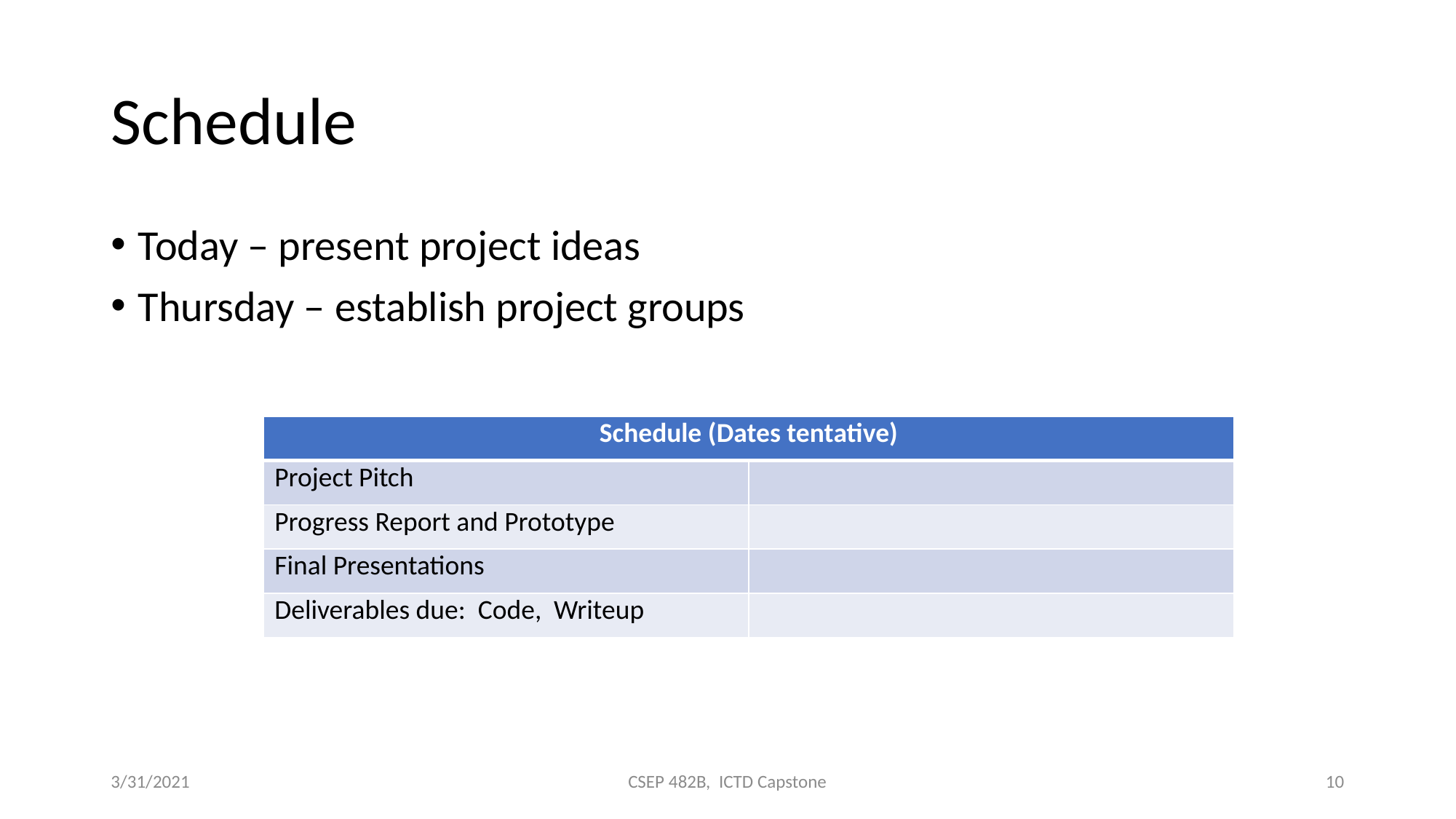

# Schedule
Today – present project ideas
Thursday – establish project groups
| Schedule (Dates tentative) |  |
| --- | --- |
| Project Pitch |  |
| Progress Report and Prototype |  |
| Final Presentations |  |
| Deliverables due: Code, Writeup |  |
3/31/2021
CSEP 482B,  ICTD Capstone
10